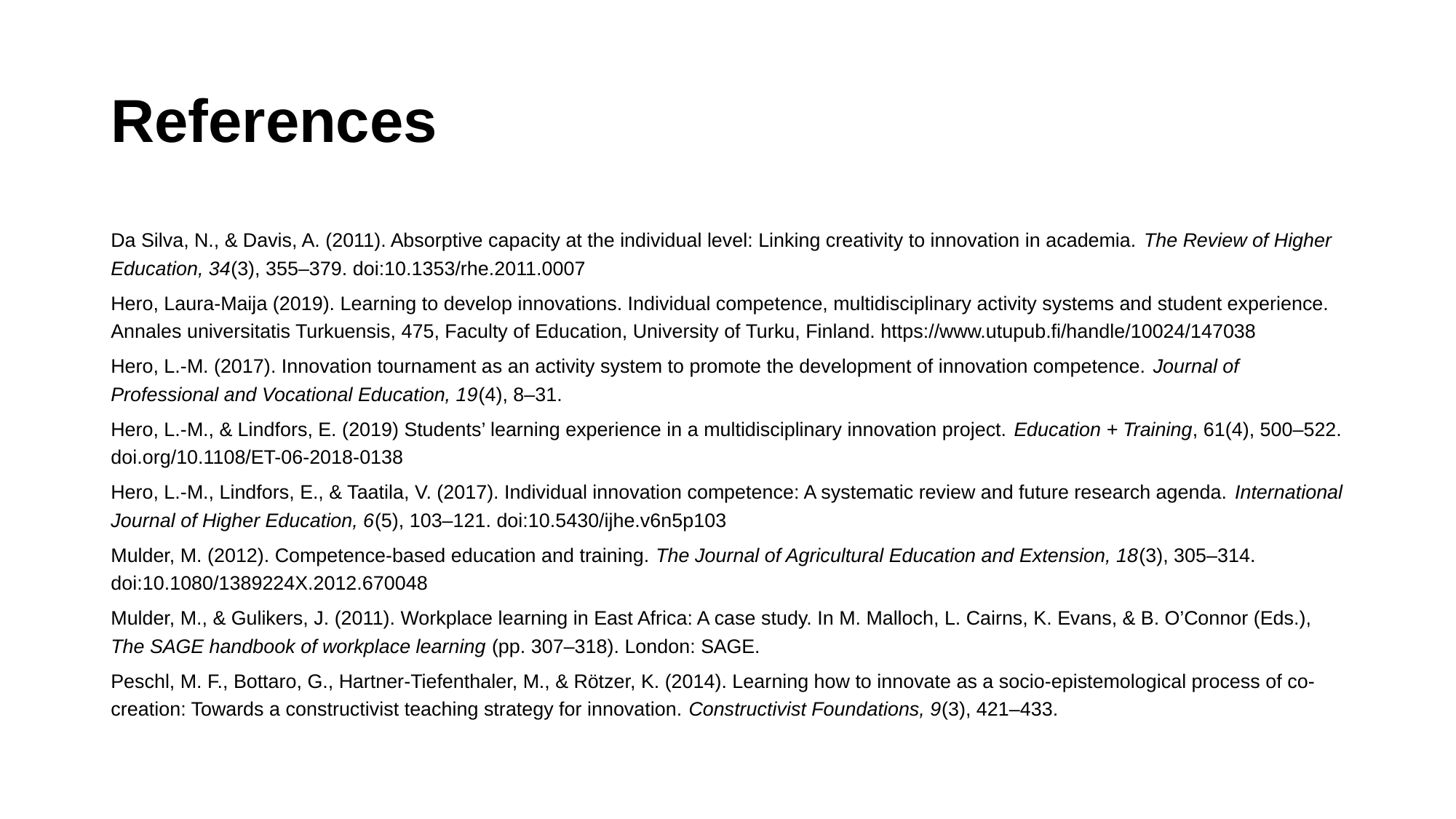

# References
Da Silva, N., & Davis, A. (2011). Absorptive capacity at the individual level: Linking creativity to innovation in academia. The Review of Higher Education, 34(3), 355–379. doi:10.1353/rhe.2011.0007
Hero, Laura-Maija (2019). Learning to develop innovations. Individual competence, multidisciplinary activity systems and student experience. Annales universitatis Turkuensis, 475, Faculty of Education, University of Turku, Finland. https://www.utupub.fi/handle/10024/147038
Hero, L.-M. (2017). Innovation tournament as an activity system to promote the development of innovation competence. Journal of Professional and Vocational Education, 19(4), 8–31.
Hero, L.-M., & Lindfors, E. (2019) Students’ learning experience in a multidisciplinary innovation project. Education + Training, 61(4), 500–522. doi.org/10.1108/ET-06-2018-0138
Hero, L.-M., Lindfors, E., & Taatila, V. (2017). Individual innovation competence: A systematic review and future research agenda. International Journal of Higher Education, 6(5), 103–121. doi:10.5430/ijhe.v6n5p103
Mulder, M. (2012). Competence-based education and training. The Journal of Agricultural Education and Extension, 18(3), 305–314. doi:10.1080/1389224X.2012.670048
Mulder, M., & Gulikers, J. (2011). Workplace learning in East Africa: A case study. In M. Malloch, L. Cairns, K. Evans, & B. O’Connor (Eds.), The SAGE handbook of workplace learning (pp. 307–318). London: SAGE.
Peschl, M. F., Bottaro, G., Hartner-Tiefenthaler, M., & Rötzer, K. (2014). Learning how to innovate as a socio-epistemological process of co-creation: Towards a constructivist teaching strategy for innovation. Constructivist Foundations, 9(3), 421–433.